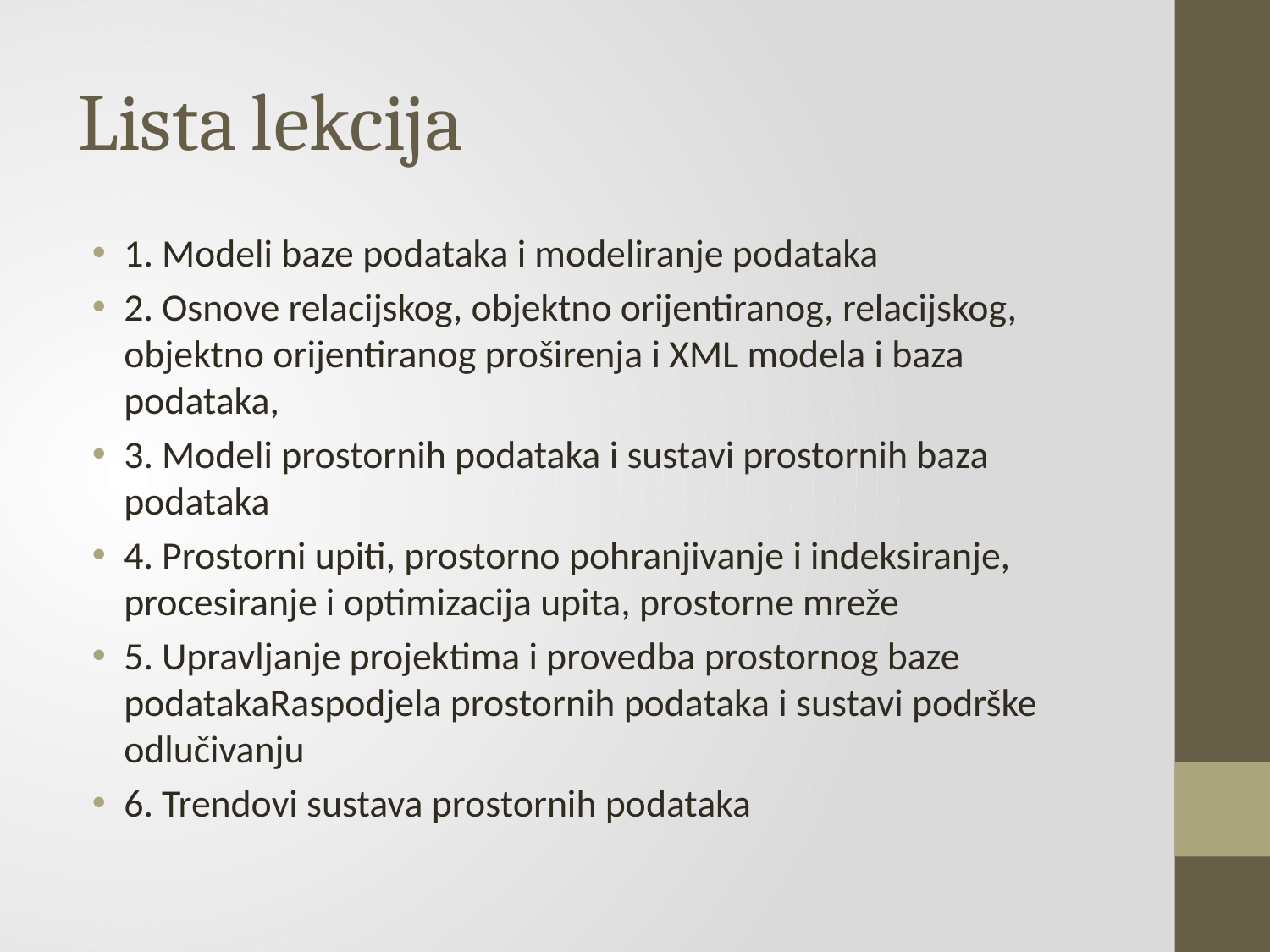

# Lista lekcija
1. Modeli baze podataka i modeliranje podataka
2. Osnove relacijskog, objektno orijentiranog, relacijskog, objektno orijentiranog proširenja i XML modela i baza podataka,
3. Modeli prostornih podataka i sustavi prostornih baza podataka
4. Prostorni upiti, prostorno pohranjivanje i indeksiranje, procesiranje i optimizacija upita, prostorne mreže
5. Upravljanje projektima i provedba prostornog baze podatakaRaspodjela prostornih podataka i sustavi podrške odlučivanju
6. Trendovi sustava prostornih podataka